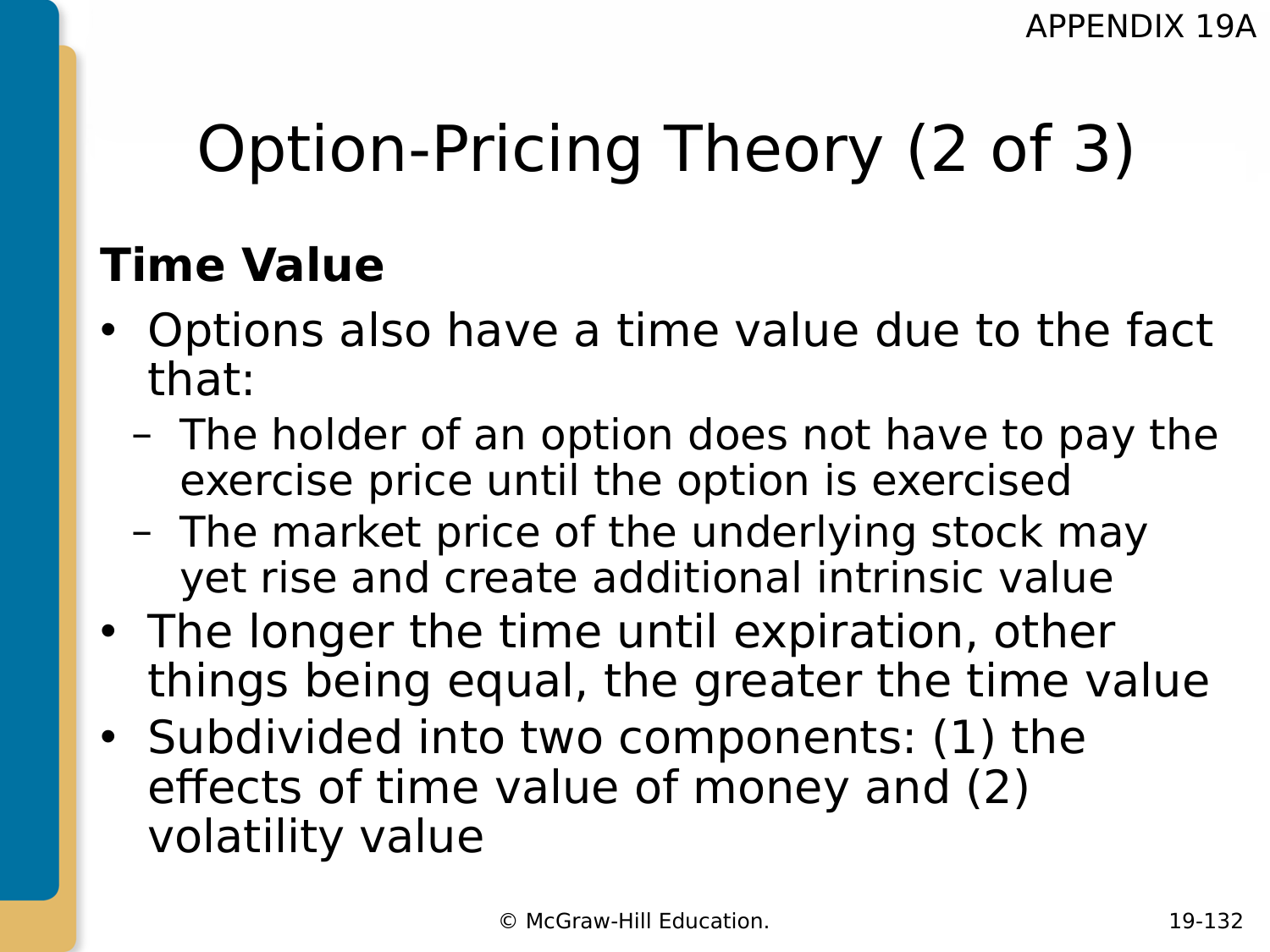

APPENDIX 19A
# Option-Pricing Theory (2 of 3)
Time Value
Options also have a time value due to the fact that:
The holder of an option does not have to pay the exercise price until the option is exercised
The market price of the underlying stock may yet rise and create additional intrinsic value
The longer the time until expiration, other things being equal, the greater the time value
Subdivided into two components: (1) the effects of time value of money and (2) volatility value